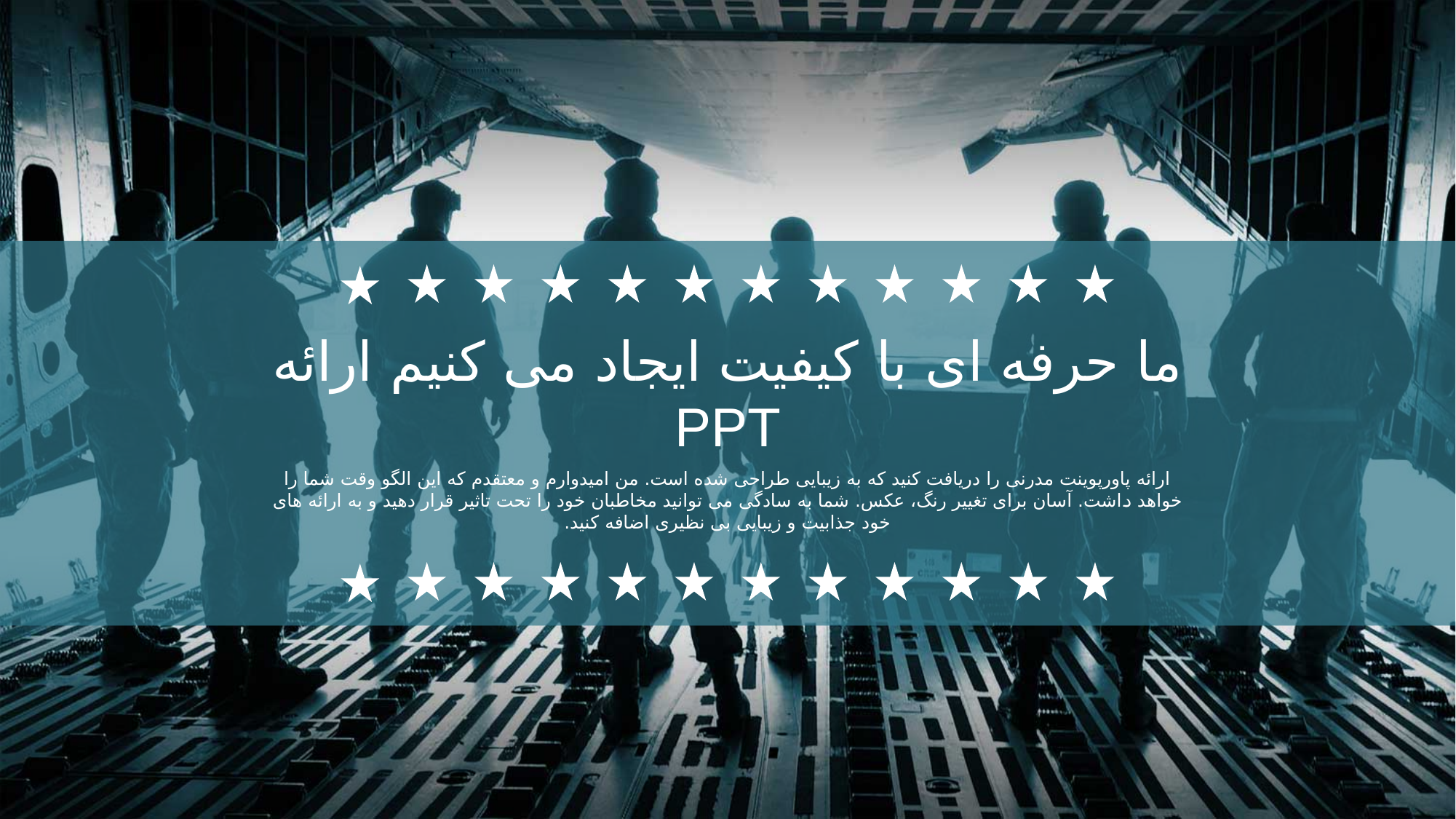

ما حرفه ای با کیفیت ایجاد می کنیم ارائه PPT
ارائه پاورپوینت مدرنی را دریافت کنید که به زیبایی طراحی شده است. من امیدوارم و معتقدم که این الگو وقت شما را خواهد داشت. آسان برای تغییر رنگ، عکس. شما به سادگی می توانید مخاطبان خود را تحت تاثیر قرار دهید و به ارائه های خود جذابیت و زیبایی بی نظیری اضافه کنید.